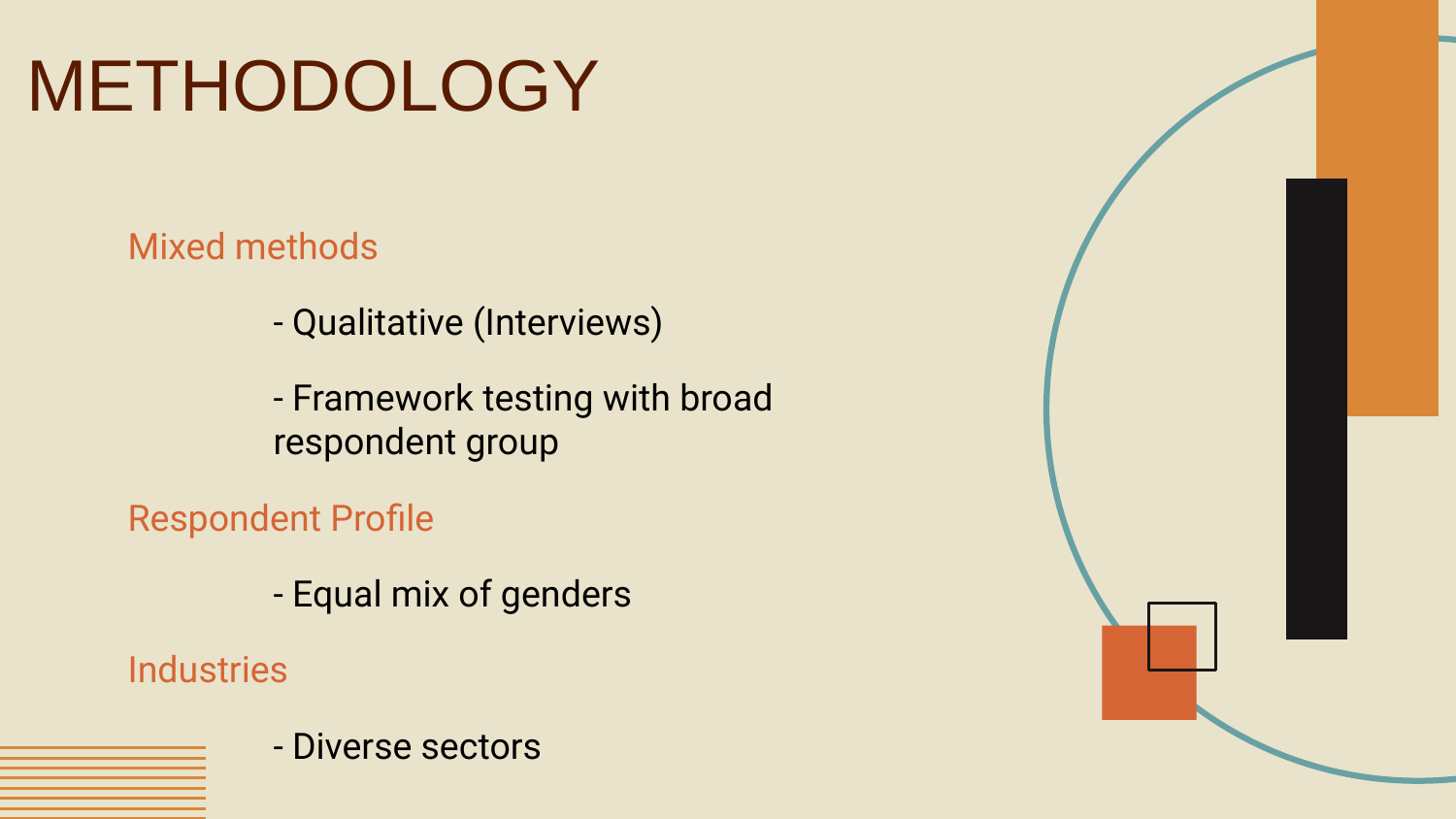

# METHODOLOGY
Mixed methods
	- Qualitative (Interviews)
	- Framework testing with broad 		respondent group
Respondent Profile
	- Equal mix of genders
Industries
	- Diverse sectors